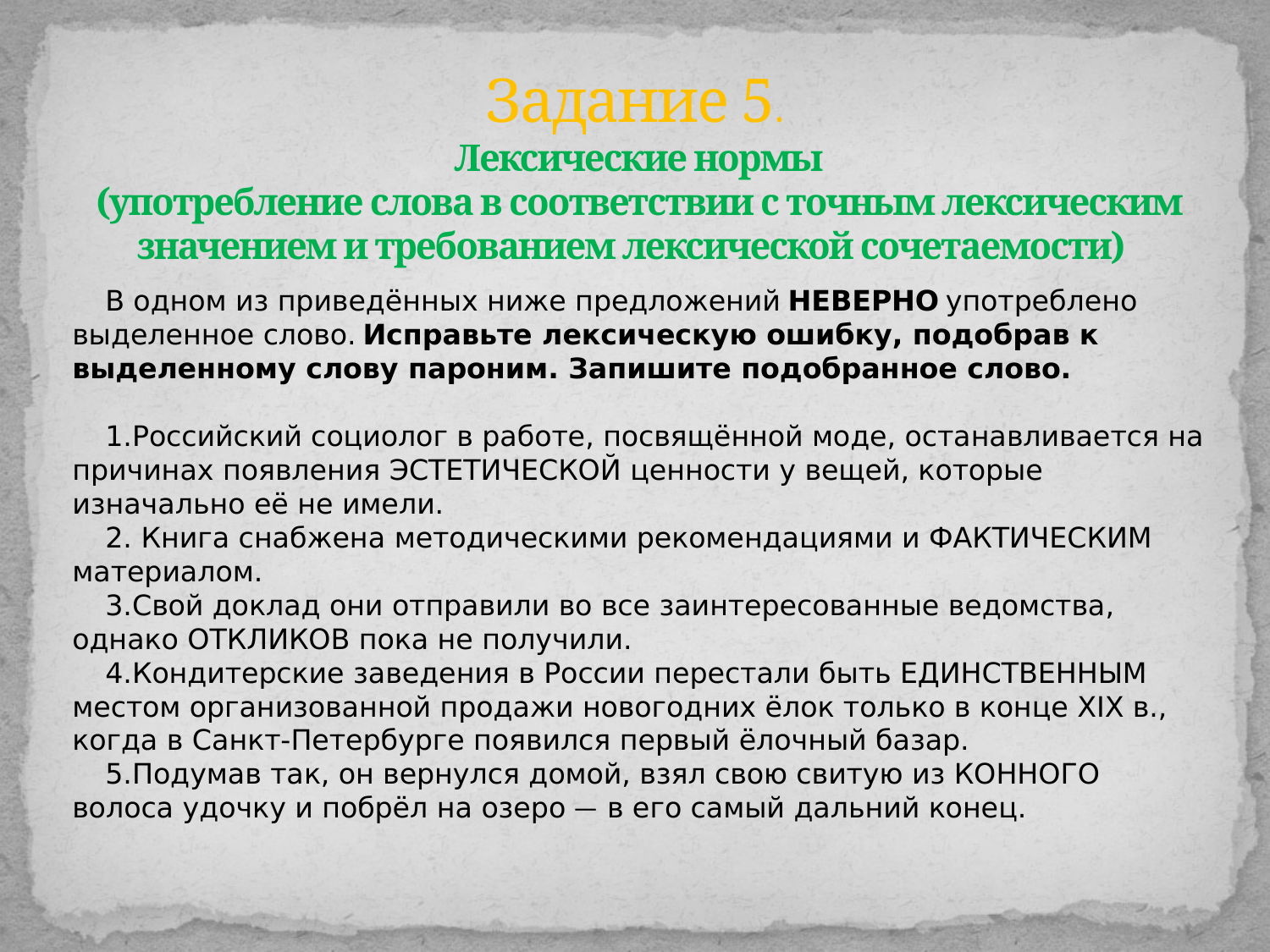

# Задание 5. Лексические нормы (употребление слова в соответствии с точным лексическим значением и требованием лексической сочетаемости)
В одном из приведённых ниже предложений НЕВЕРНО употреблено выделенное слово. Исправьте лексическую ошибку, подобрав к выделенному слову пароним. Запишите подобранное слово.

Российский социолог в работе, посвящённой моде, останавливается на причинах появления ЭСТЕТИЧЕСКОЙ ценности у вещей, которые изначально её не имели.
 Книга снабжена методическими рекомендациями и ФАКТИЧЕСКИМ материалом.
Свой доклад они отправили во все заинтересованные ведомства, однако ОТКЛИКОВ пока не получили.
Кондитерские заведения в России перестали быть ЕДИНСТВЕННЫМ местом организованной продажи новогодних ёлок только в конце XIX в., когда в Санкт-Петербурге появился первый ёлочный базар.
Подумав так, он вернулся домой, взял свою свитую из КОННОГО волоса удочку и побрёл на озеро — в его самый дальний конец.